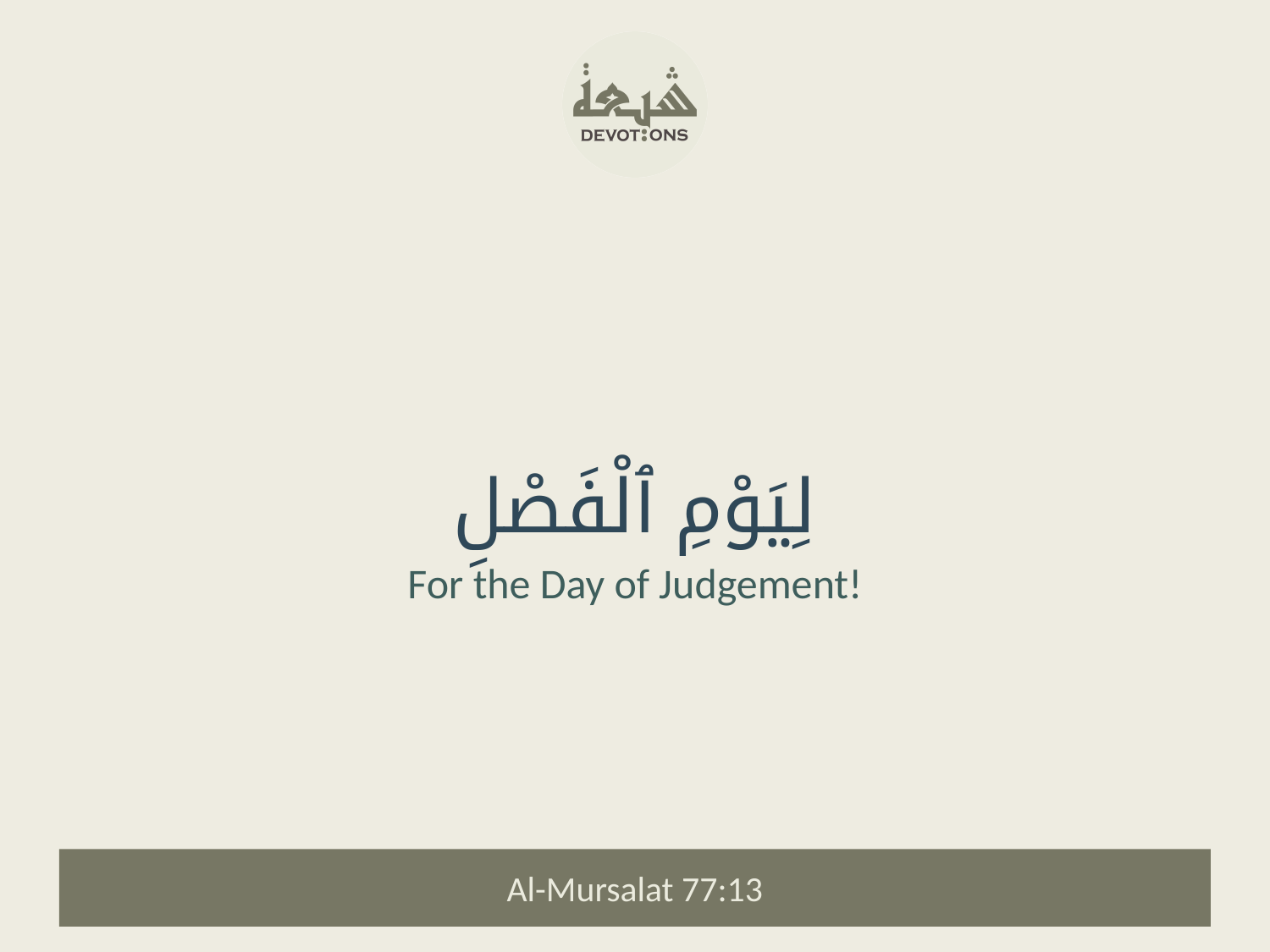

لِيَوْمِ ٱلْفَصْلِ
For the Day of Judgement!
Al-Mursalat 77:13